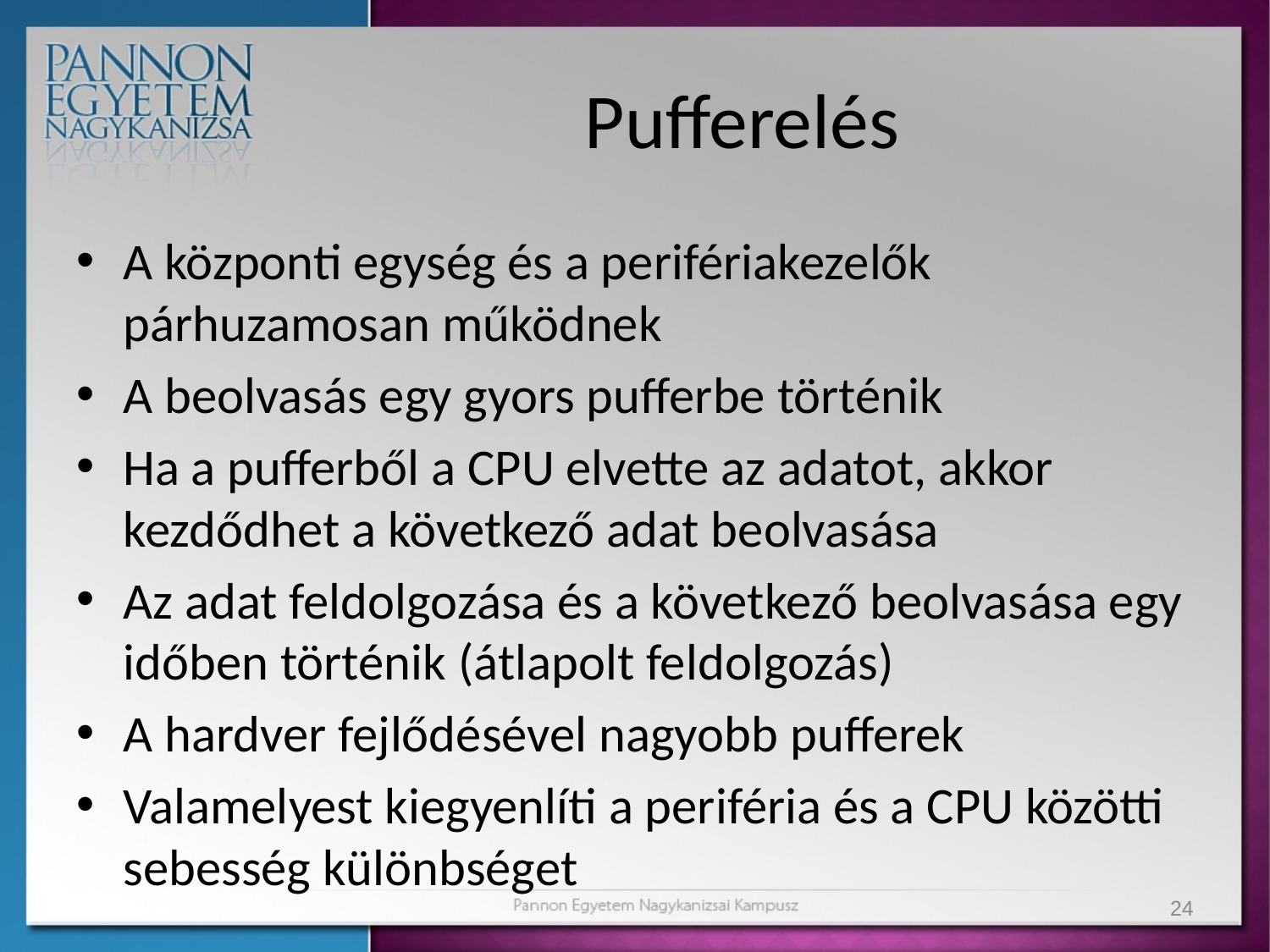

# Pufferelés
A központi egység és a perifériakezelők párhuzamosan működnek
A beolvasás egy gyors pufferbe történik
Ha a pufferből a CPU elvette az adatot, akkor kezdődhet a következő adat beolvasása
Az adat feldolgozása és a következő beolvasása egy időben történik (átlapolt feldolgozás)
A hardver fejlődésével nagyobb pufferek
Valamelyest kiegyenlíti a periféria és a CPU közötti sebesség különbséget
24